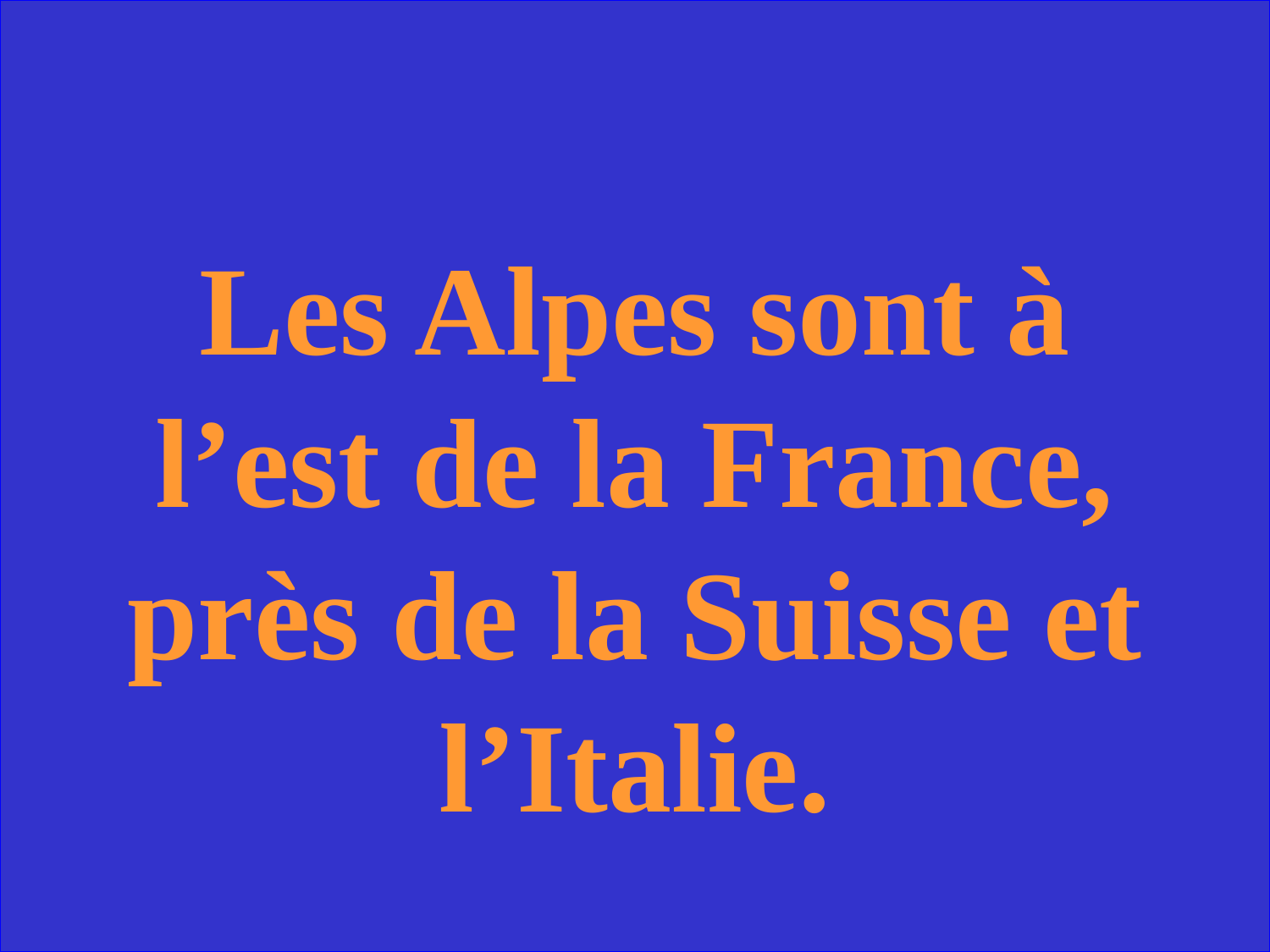

Les Alpes sont à l’est de la France, près de la Suisse et l’Italie.